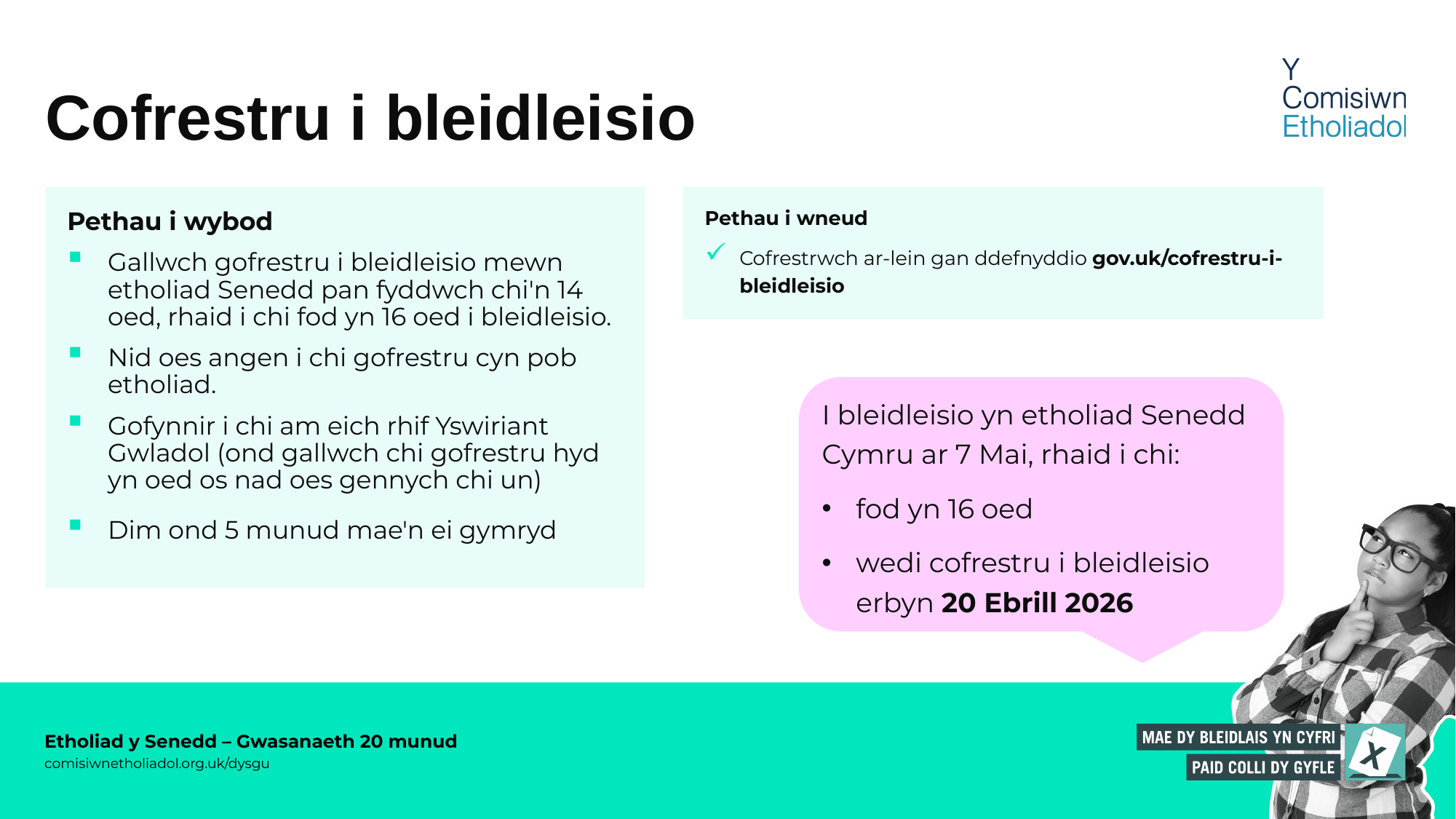

# Cofrestru i bleidleisio
Pethau i wybod
Gallwch gofrestru i bleidleisio mewn etholiad Senedd pan fyddwch chi'n 14 oed, rhaid i chi fod yn 16 oed i bleidleisio.
Nid oes angen i chi gofrestru cyn pob etholiad.
Gofynnir i chi am eich rhif Yswiriant Gwladol (ond gallwch chi gofrestru hyd yn oed os nad oes gennych chi un)
Dim ond 5 munud mae'n ei gymryd

Pethau i wneud
Cofrestrwch ar-lein gan ddefnyddio gov.uk/cofrestru-i-bleidleisio
I bleidleisio yn etholiad Senedd Cymru ar 7 Mai, rhaid i chi:
fod yn 16 oed
wedi cofrestru i bleidleisio erbyn 20 Ebrill 2026
Etholiad y Senedd – Gwasanaeth 20 munud